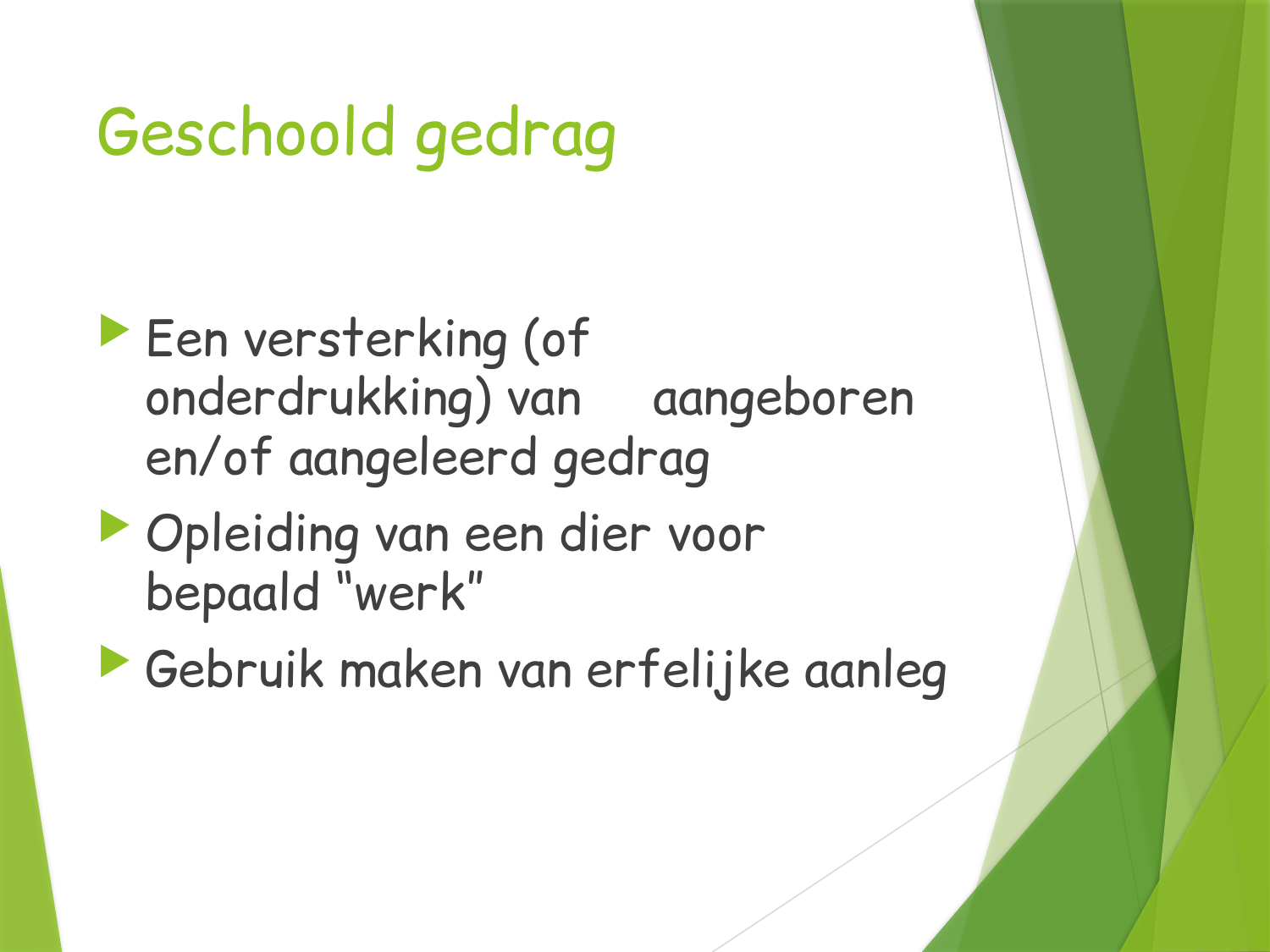

# Geschoold gedrag
Een versterking (of onderdrukking) van    	aangeboren en/of aangeleerd gedrag
Opleiding van een dier voor bepaald “werk”
Gebruik maken van erfelijke aanleg